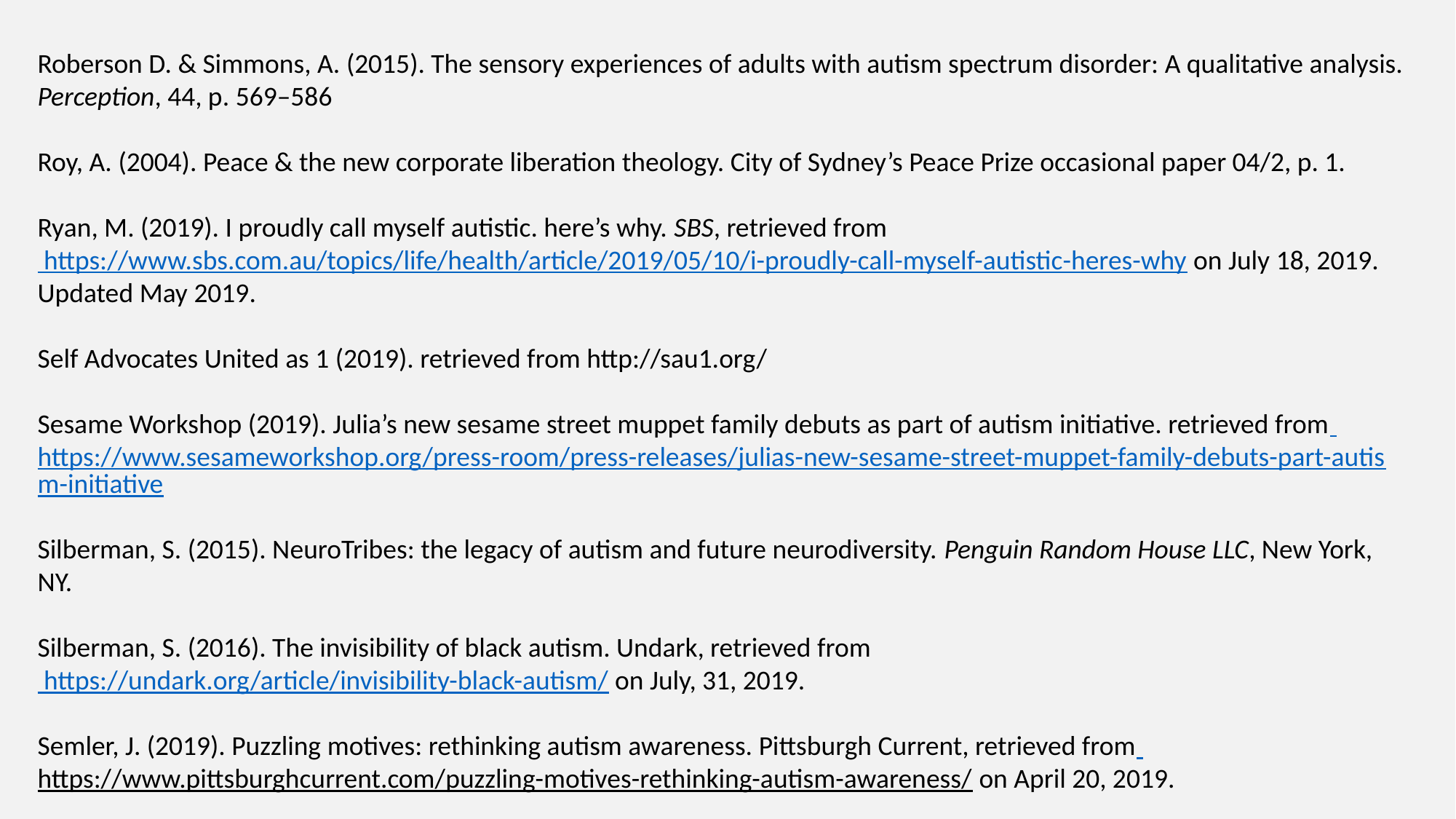

Roberson D. & Simmons, A. (2015). The sensory experiences of adults with autism spectrum disorder: A qualitative analysis. Perception, 44, p. 569–586

Roy, A. (2004). Peace & the new corporate liberation theology. City of Sydney’s Peace Prize occasional paper 04/2, p. 1.

Ryan, M. (2019). I proudly call myself autistic. here’s why. SBS, retrieved from https://www.sbs.com.au/topics/life/health/article/2019/05/10/i-proudly-call-myself-autistic-heres-why on July 18, 2019. Updated May 2019.

Self Advocates United as 1 (2019). retrieved from http://sau1.org/

Sesame Workshop (2019). Julia’s new sesame street muppet family debuts as part of autism initiative. retrieved from https://www.sesameworkshop.org/press-room/press-releases/julias-new-sesame-street-muppet-family-debuts-part-autism-initiative

Silberman, S. (2015). NeuroTribes: the legacy of autism and future neurodiversity. Penguin Random House LLC, New York, NY.

Silberman, S. (2016). The invisibility of black autism. Undark, retrieved from https://undark.org/article/invisibility-black-autism/ on July, 31, 2019.

Semler, J. (2019). Puzzling motives: rethinking autism awareness. Pittsburgh Current, retrieved from https://www.pittsburghcurrent.com/puzzling-motives-rethinking-autism-awareness/ on April 20, 2019.